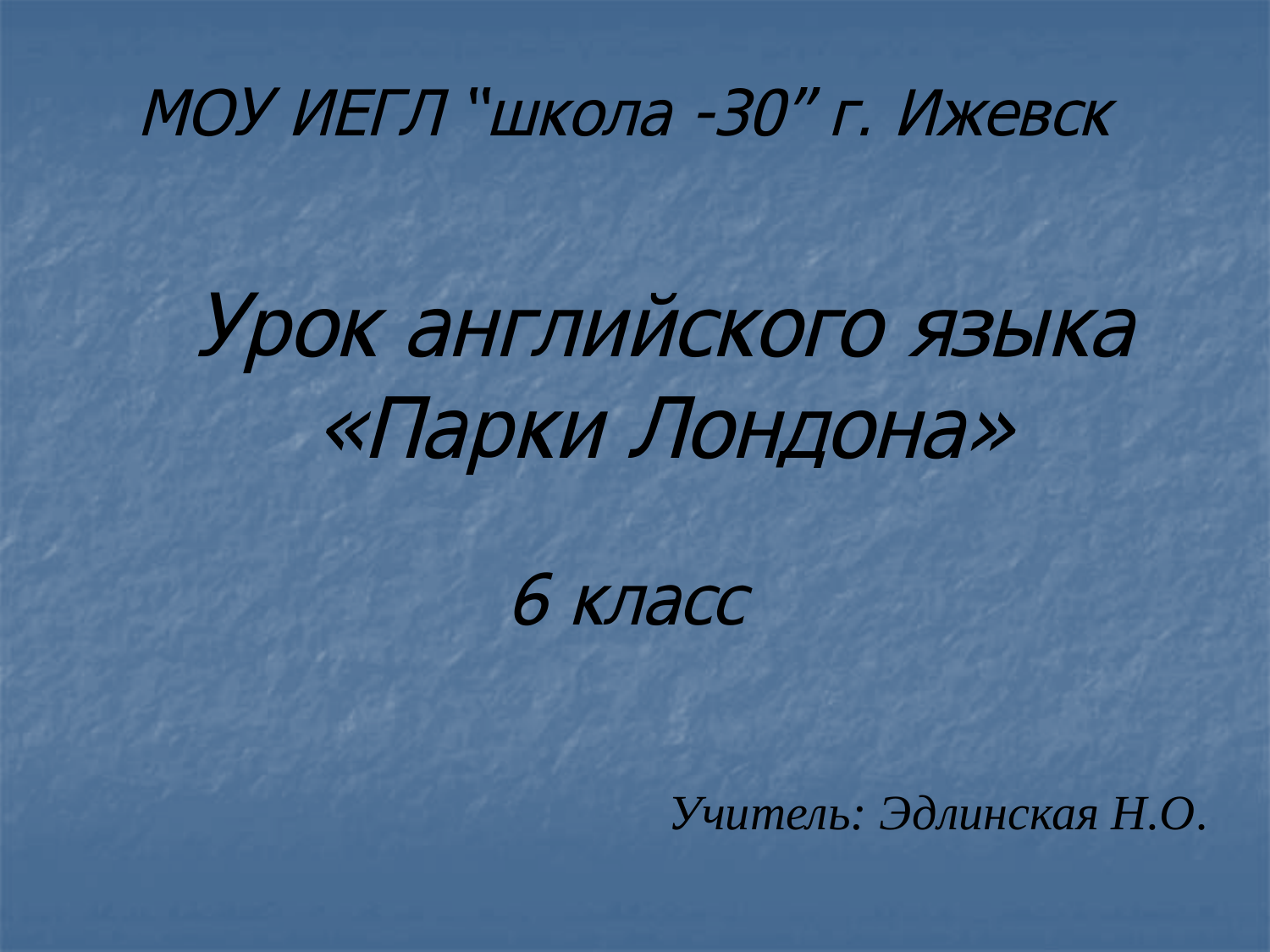

МОУ ИЕГЛ “школа -30” г. Ижевск
Урок английского языка
«Парки Лондона»
6 класс
Учитель: Эдлинская Н.О.